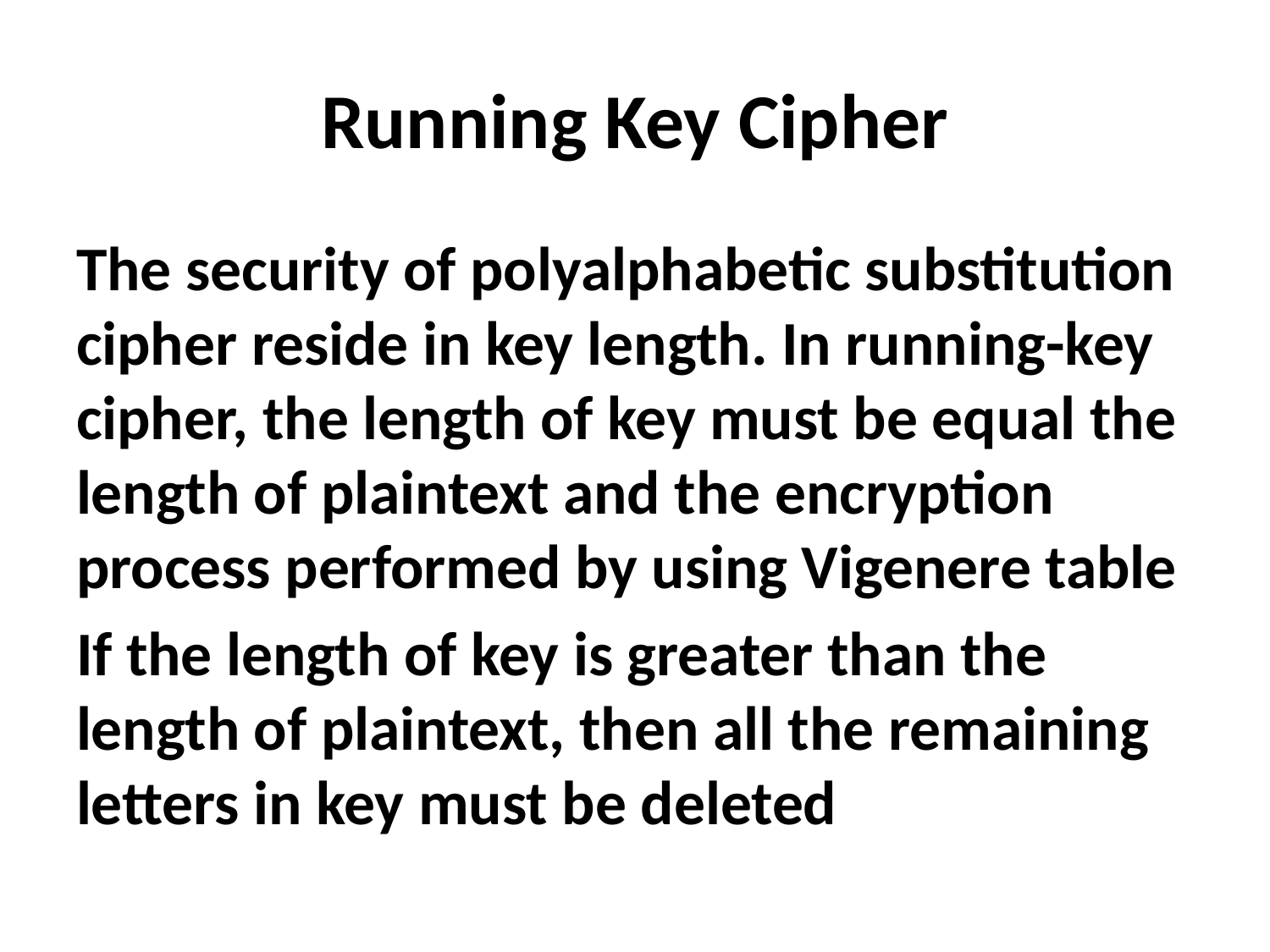

# Running Key Cipher
The security of polyalphabetic substitution cipher reside in key length. In running-key cipher, the length of key must be equal the length of plaintext and the encryption process performed by using Vigenere table
If the length of key is greater than the length of plaintext, then all the remaining letters in key must be deleted